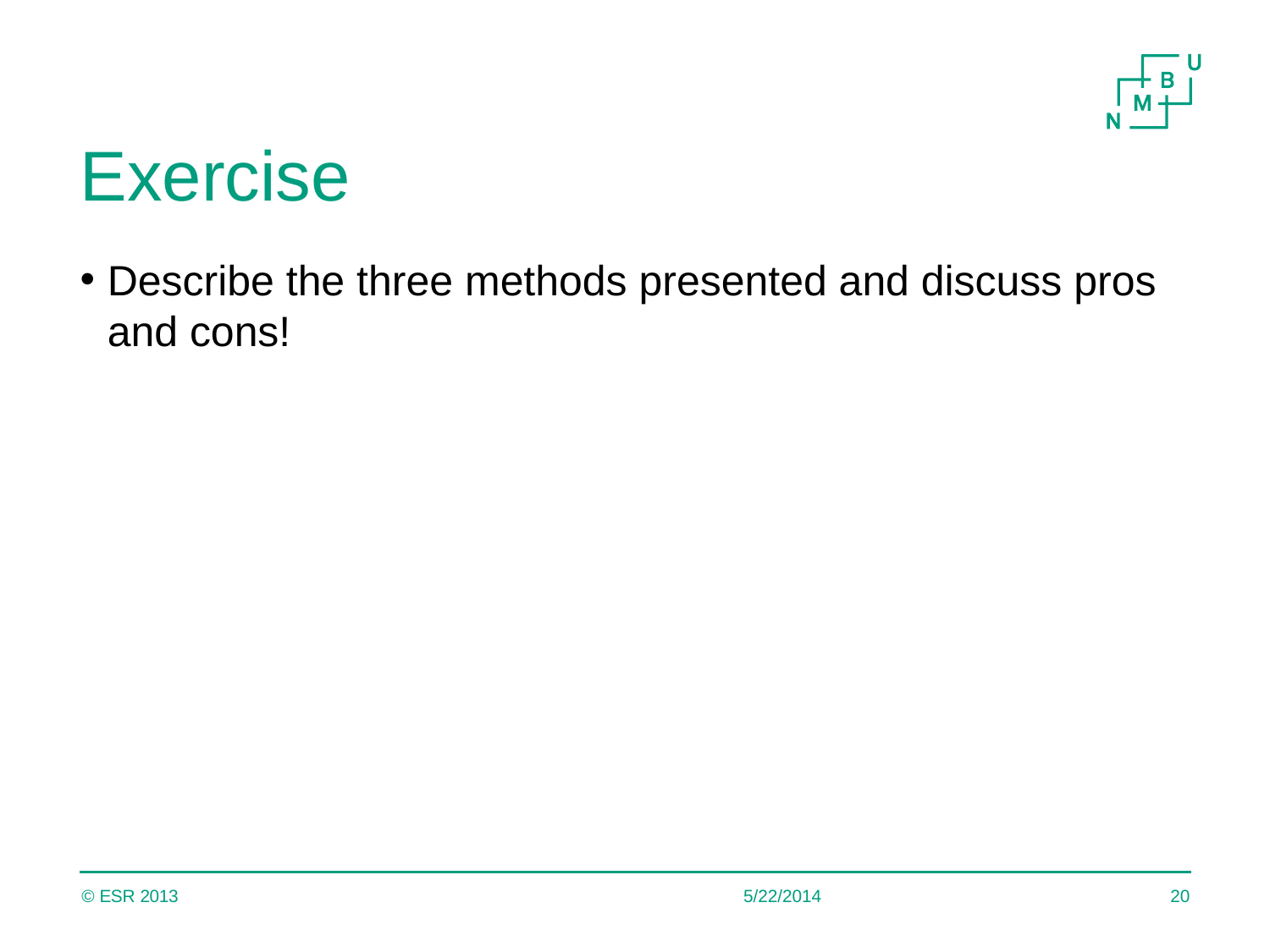

# Exercise
Describe the three methods presented and discuss pros and cons!
© ESR 2013
5/22/2014
20